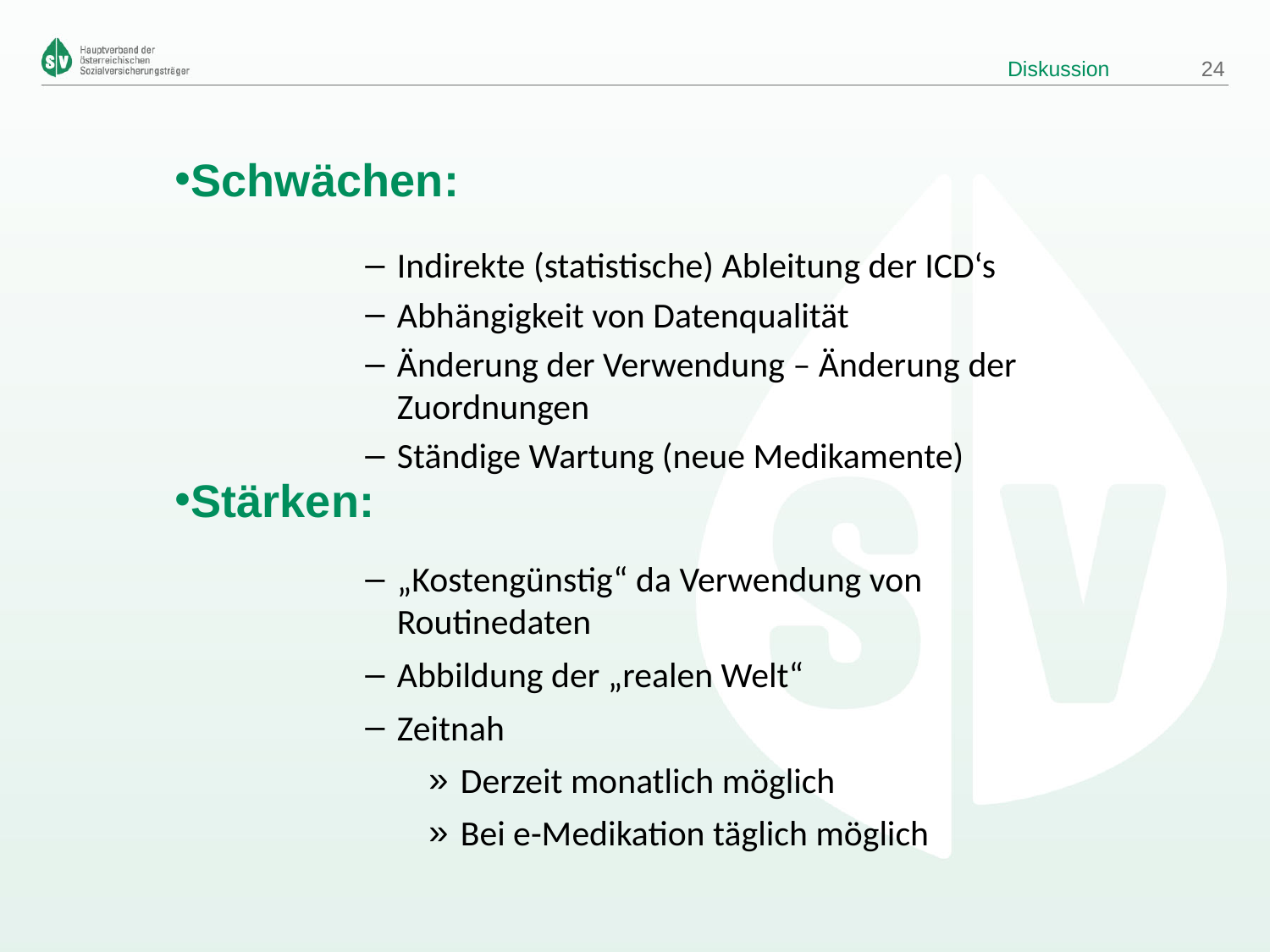

# Diskussion
24
Schwächen:
Indirekte (statistische) Ableitung der ICD‘s
Abhängigkeit von Datenqualität
Änderung der Verwendung – Änderung der Zuordnungen
Ständige Wartung (neue Medikamente)
Stärken:
„Kostengünstig“ da Verwendung von Routinedaten
Abbildung der „realen Welt“
Zeitnah
Derzeit monatlich möglich
Bei e-Medikation täglich möglich